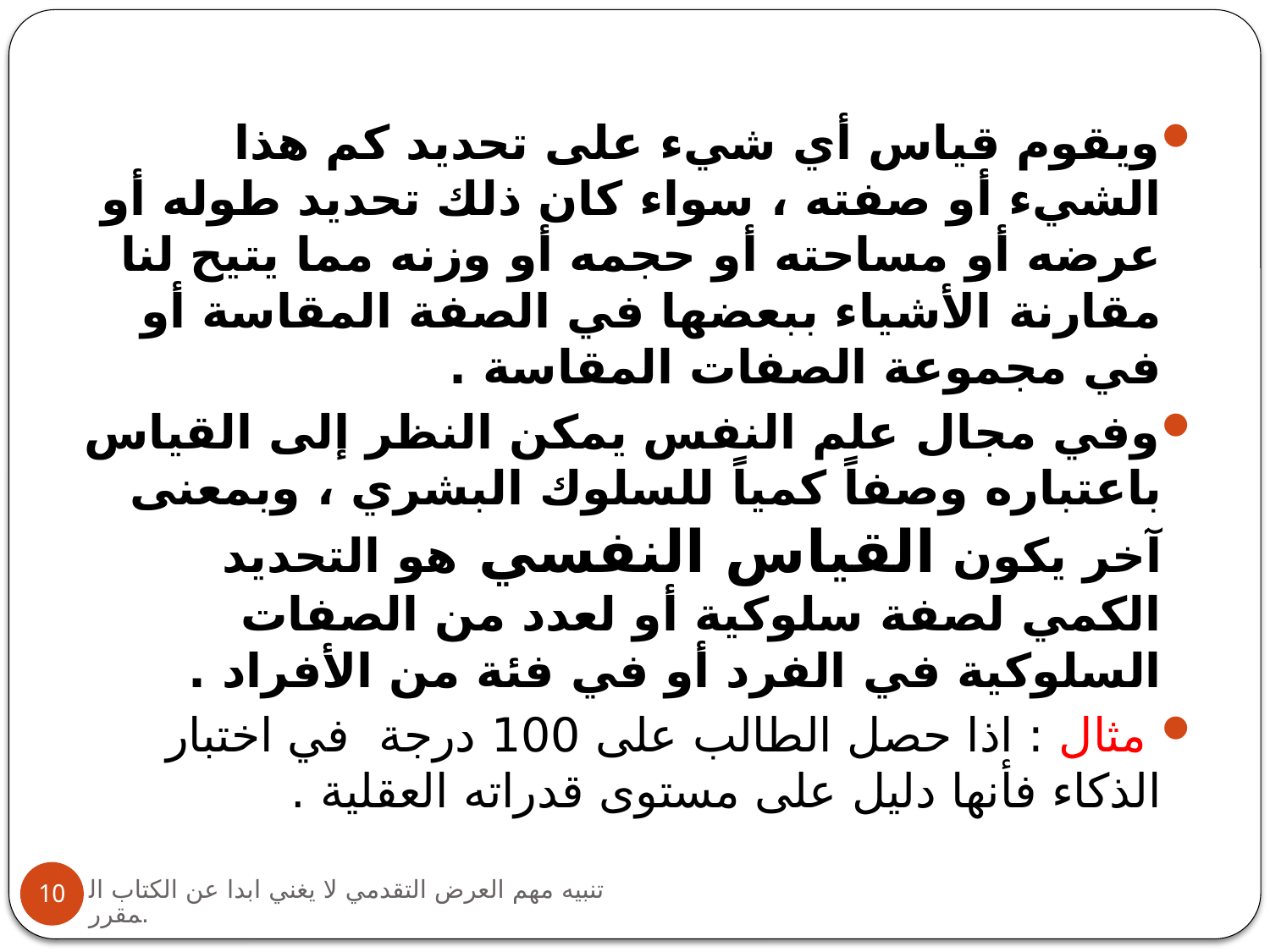

ويقوم قياس أي شيء على تحديد كم هذا الشيء أو صفته ، سواء كان ذلك تحديد طوله أو عرضه أو مساحته أو حجمه أو وزنه مما يتيح لنا مقارنة الأشياء ببعضها في الصفة المقاسة أو في مجموعة الصفات المقاسة .
وفي مجال علم النفس يمكن النظر إلى القياس باعتباره وصفاً كمياً للسلوك البشري ، وبمعنى آخر يكون القياس النفسي هو التحديد الكمي لصفة سلوكية أو لعدد من الصفات السلوكية في الفرد أو في فئة من الأفراد .
 مثال : اذا حصل الطالب على 100 درجة  في اختبار الذكاء فأنها دليل على مستوى قدراته العقلية .
تنبيه مهم العرض التقدمي لا يغني ابدا عن الكتاب المقرر.
10